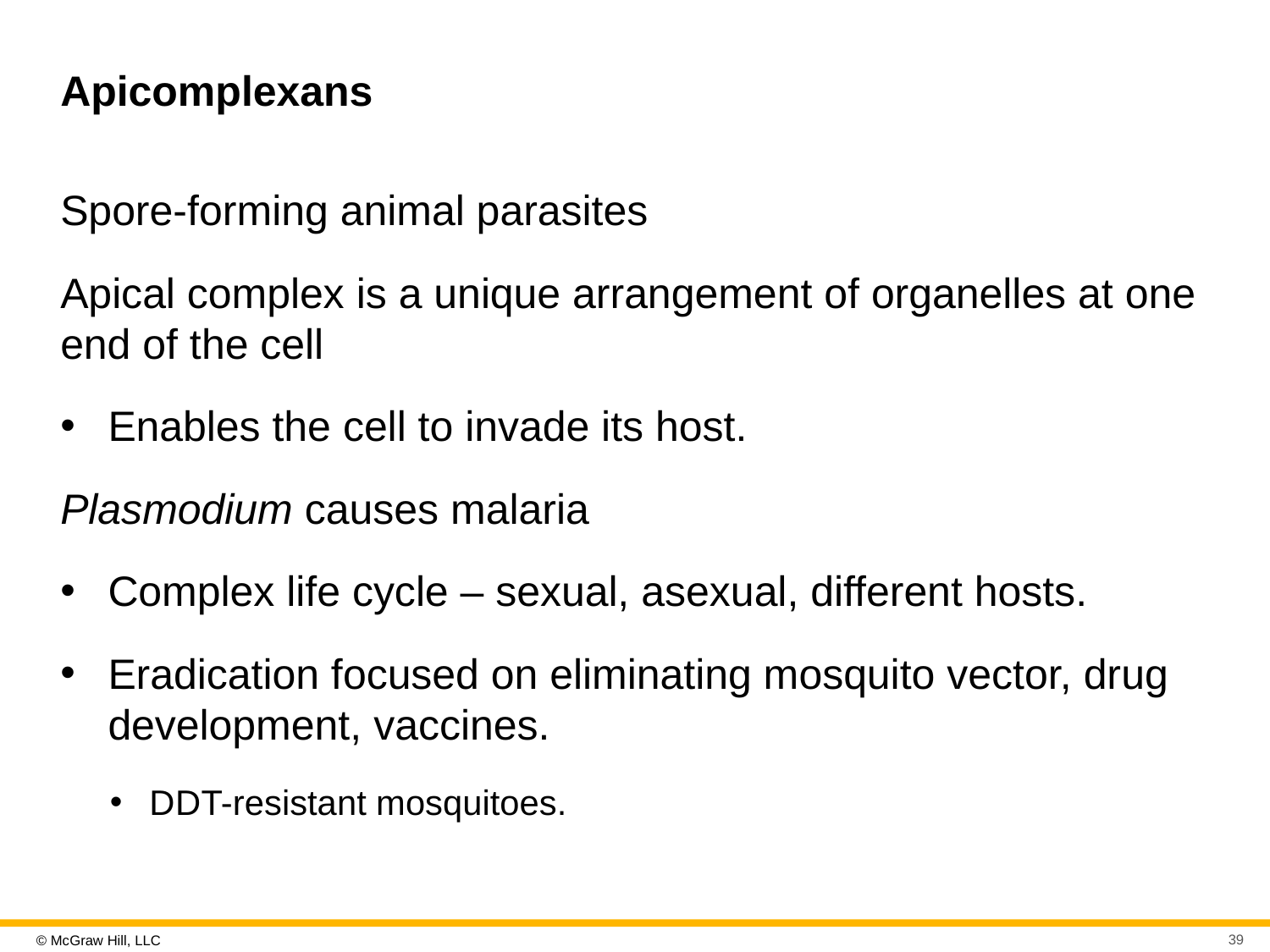

# Apicomplexans
Spore-forming animal parasites
Apical complex is a unique arrangement of organelles at one end of the cell
Enables the cell to invade its host.
Plasmodium causes malaria
Complex life cycle – sexual, asexual, different hosts.
Eradication focused on eliminating mosquito vector, drug development, vaccines.
D D T-resistant mosquitoes.
39